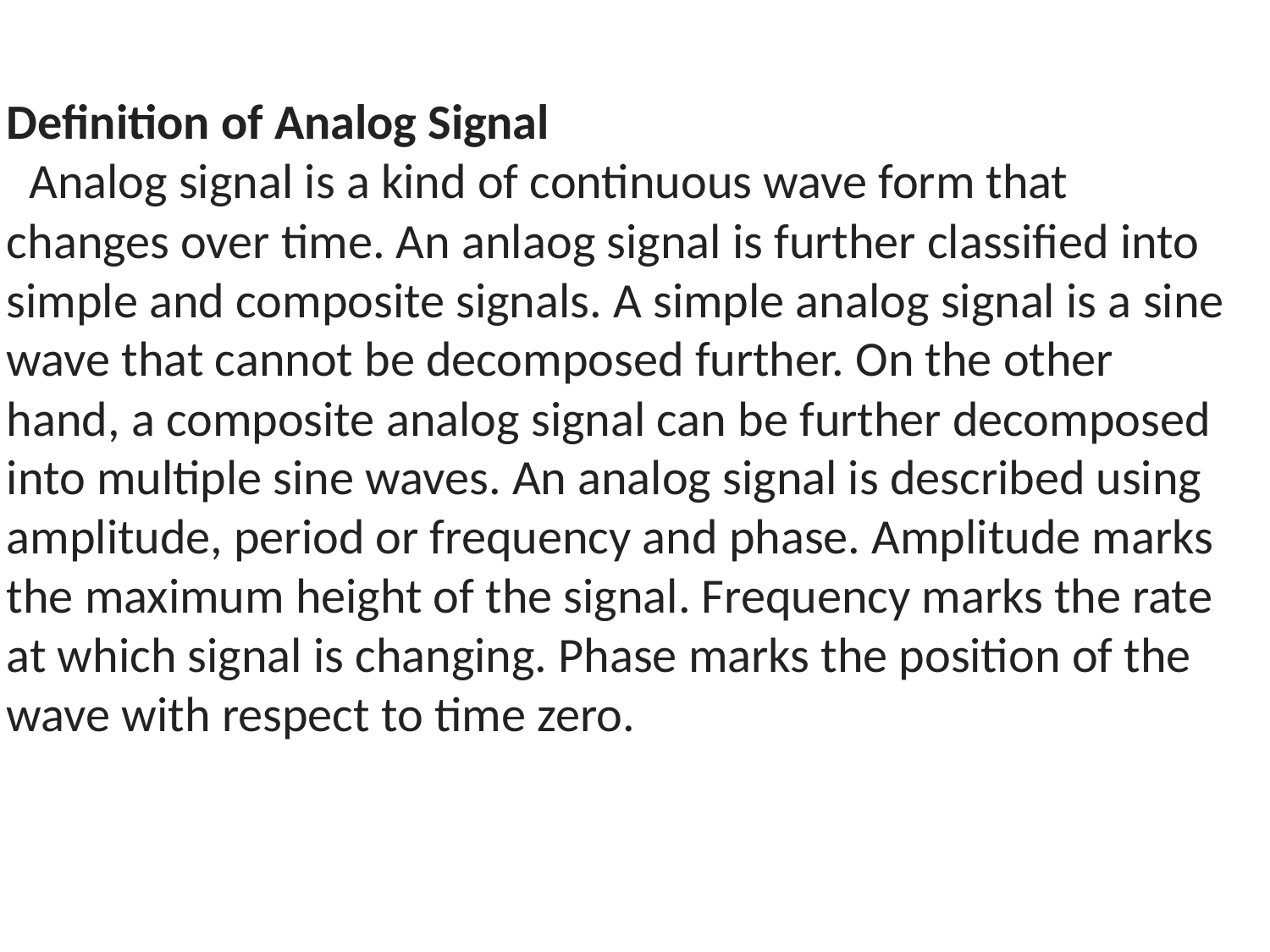

Definition of Analog Signal
  Analog signal is a kind of continuous wave form that changes over time. An anlaog signal is further classified into simple and composite signals. A simple analog signal is a sine wave that cannot be decomposed further. On the other hand, a composite analog signal can be further decomposed into multiple sine waves. An analog signal is described using amplitude, period or frequency and phase. Amplitude marks the maximum height of the signal. Frequency marks the rate at which signal is changing. Phase marks the position of the wave with respect to time zero.